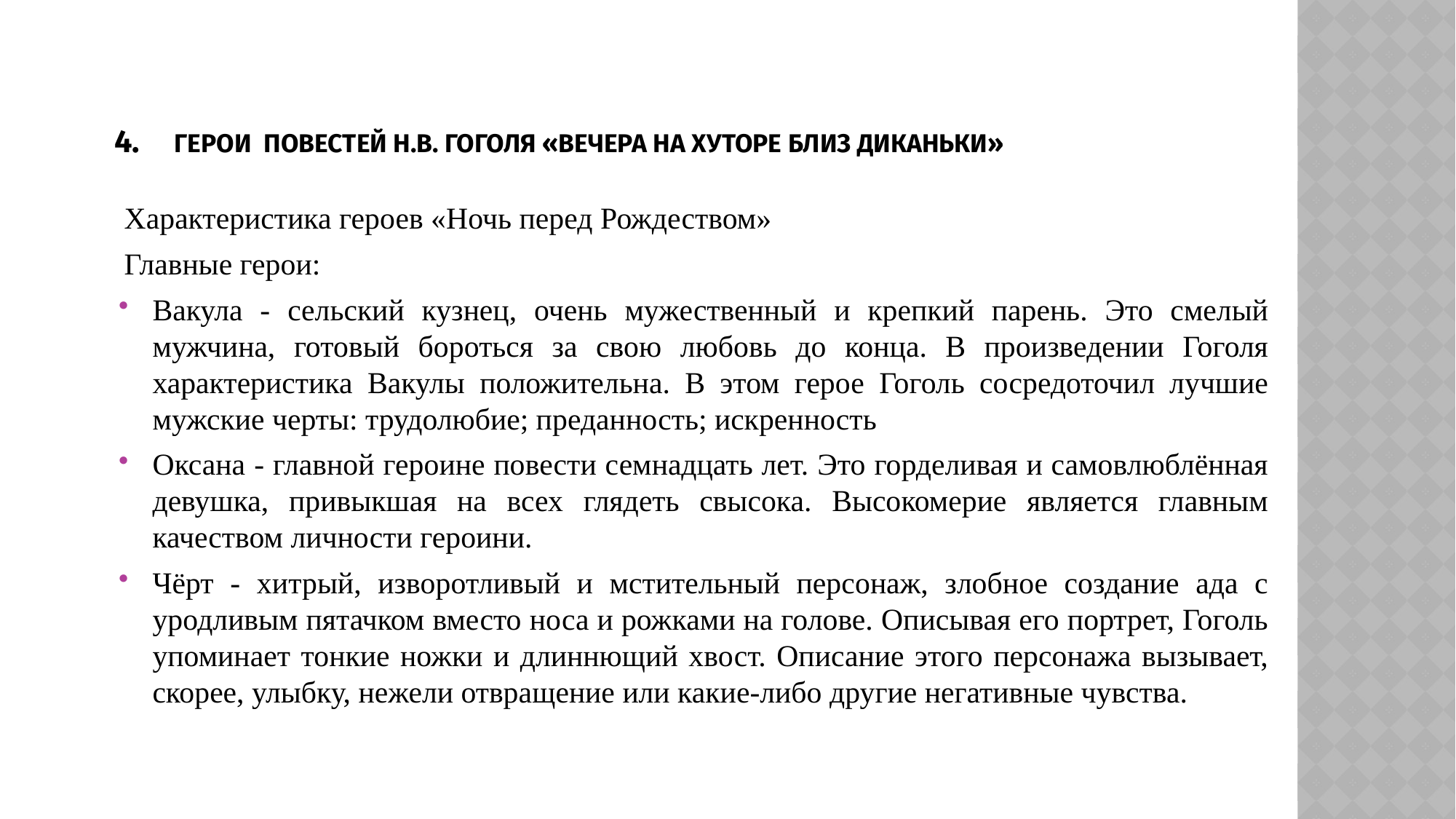

# 4.	Герои  повестей Н.В. Гоголя «Вечера на хуторе близ Диканьки»
Характеристика героев «Ночь перед Рождеством»
Главные герои:
Вакула - сельский кузнец, очень мужественный и крепкий парень. Это смелый мужчина, готовый бороться за свою любовь до конца. В произведении Гоголя характеристика Вакулы положительна. В этом герое Гоголь сосредоточил лучшие мужские черты: трудолюбие; преданность; искренность
Оксана - главной героине повести семнадцать лет. Это горделивая и самовлюблённая девушка, привыкшая на всех глядеть свысока. Высокомерие является главным качеством личности героини.
Чёрт - хитрый, изворотливый и мстительный персонаж, злобное создание ада с уродливым пятачком вместо носа и рожками на голове. Описывая его портрет, Гоголь упоминает тонкие ножки и длиннющий хвост. Описание этого персонажа вызывает, скорее, улыбку, нежели отвращение или какие-либо другие негативные чувства.